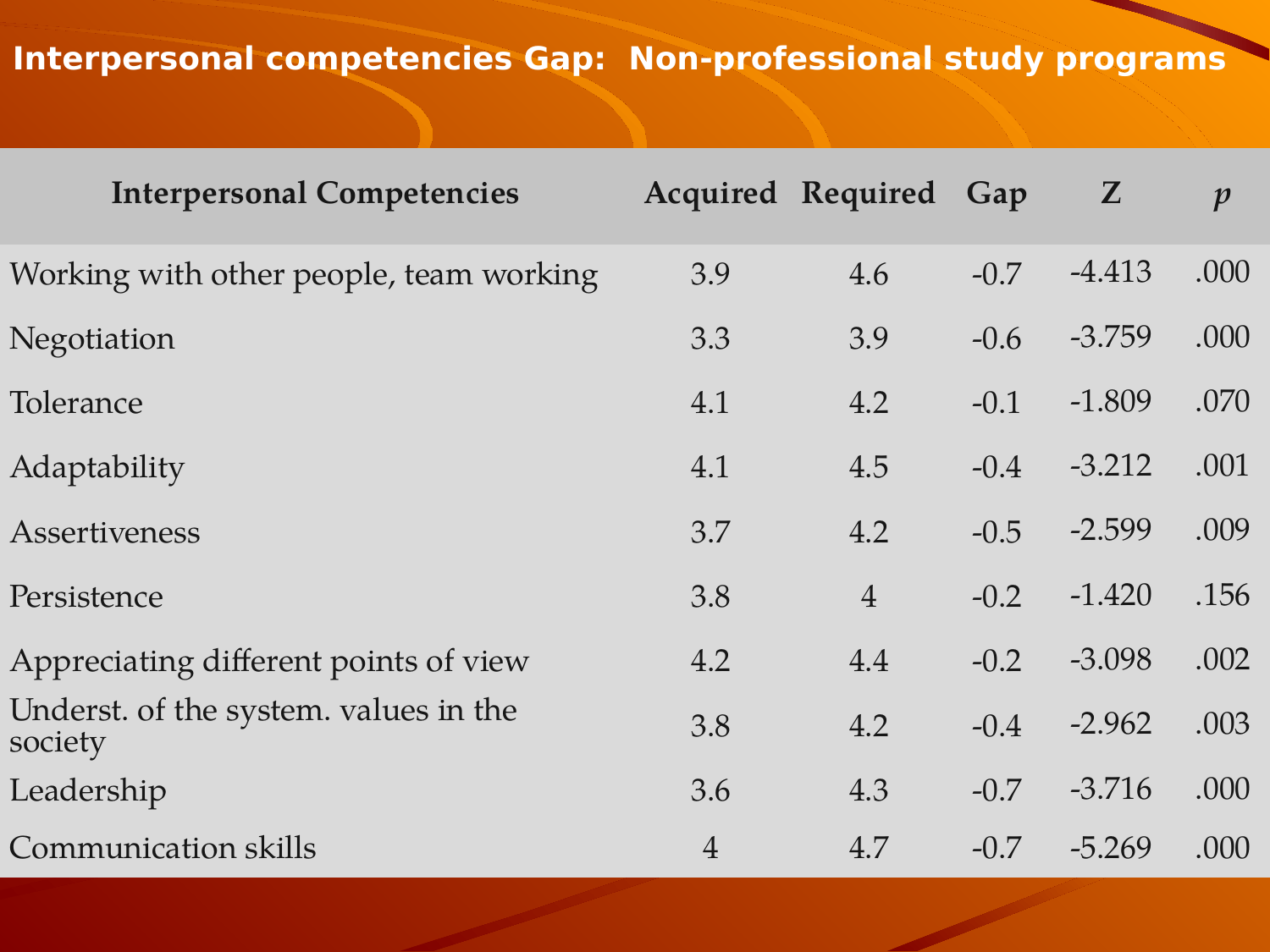

Interpersonal competencies Gap:  Non-professional study programs
| Interpersonal Competencies | Acquired | Required | Gap | Z | p |
| --- | --- | --- | --- | --- | --- |
| Working with other people, team working | 3.9 | 4.6 | -0.7 | -4.413 | .000 |
| Negotiation | 3.3 | 3.9 | -0.6 | -3.759 | .000 |
| Tolerance | 4.1 | 4.2 | -0.1 | -1.809 | .070 |
| Adaptability | 4.1 | 4.5 | -0.4 | -3.212 | .001 |
| Assertiveness | 3.7 | 4.2 | -0.5 | -2.599 | .009 |
| Persistence | 3.8 | 4 | -0.2 | -1.420 | .156 |
| Appreciating different points of view | 4.2 | 4.4 | -0.2 | -3.098 | .002 |
| Underst. of the system. values in the society | 3.8 | 4.2 | -0.4 | -2.962 | .003 |
| Leadership | 3.6 | 4.3 | -0.7 | -3.716 | .000 |
| Communication skills | 4 | 4.7 | -0.7 | -5.269 | .000 |